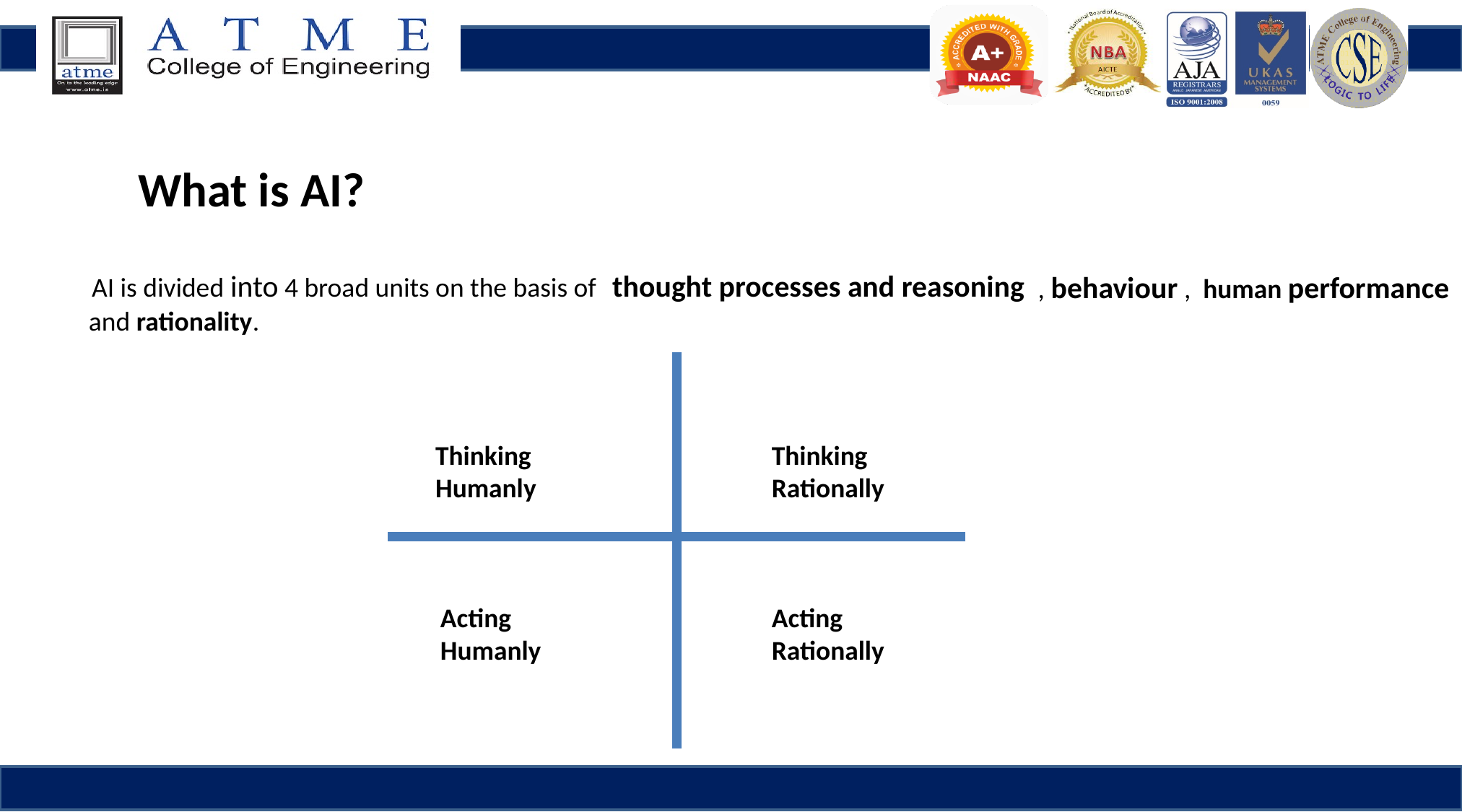

What is AI?
AI is divided into 4 broad units on the basis of
thought processes and reasoning
, behaviour
,  human performance
and rationality.

Thinking
Rationally
Thinking
Humanly
Acting
Rationally
Acting
Humanly